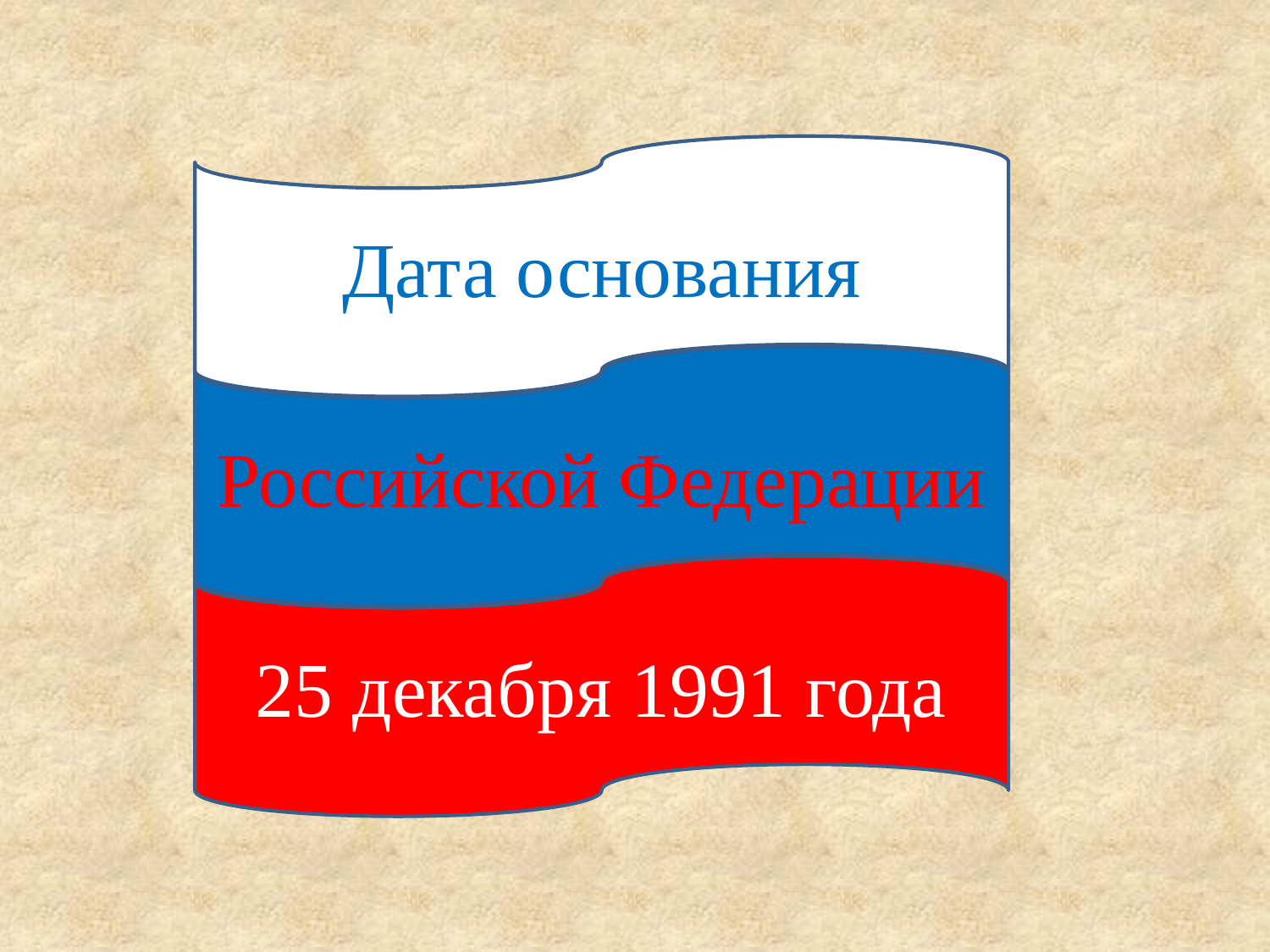

Дата основания
Российской Федерации
25 декабря 1991 года